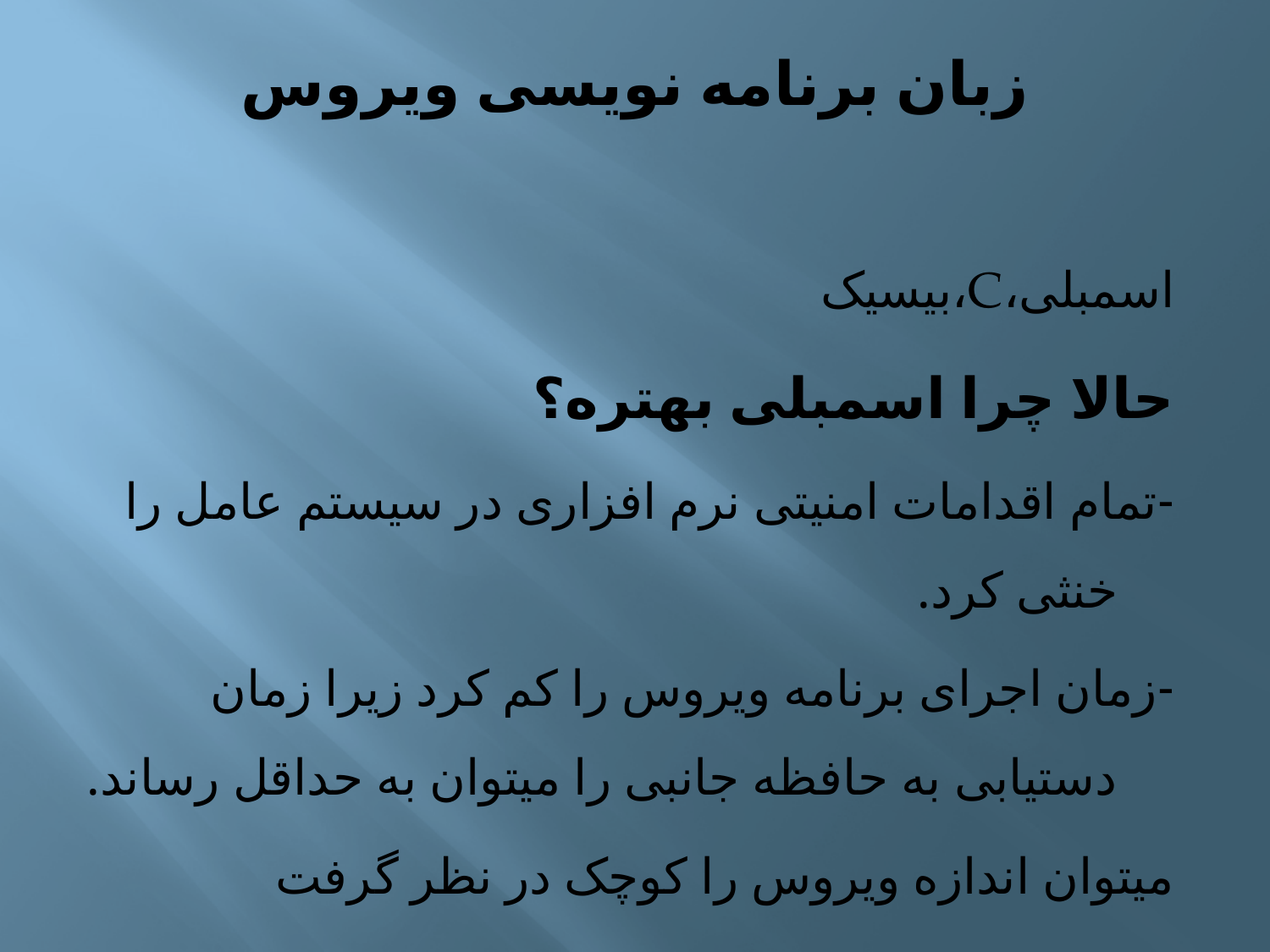

# زبان برنامه نویسی ویروس
اسمبلی،C،بیسیک
حالا چرا اسمبلی بهتره؟
-تمام اقدامات امنیتی نرم افزاری در سیستم عامل را خنثی کرد.
-زمان اجرای برنامه ویروس را کم کرد زیرا زمان دستیابی به حافظه جانبی را میتوان به حداقل رساند.
میتوان اندازه ویروس را کوچک در نظر گرفت